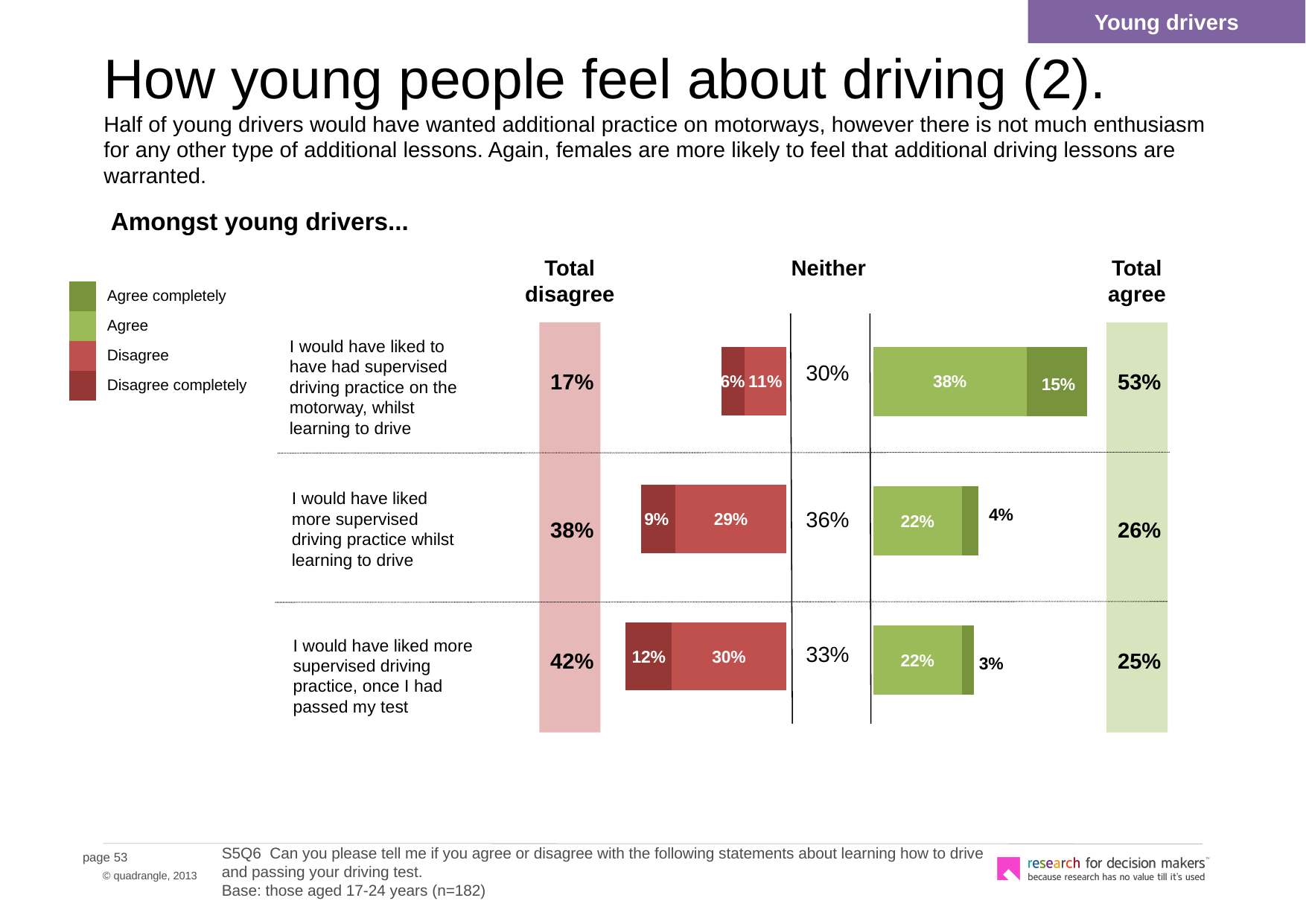

Young drivers
# How young people feel about driving (2). Half of young drivers would have wanted additional practice on motorways, however there is not much enthusiasm for any other type of additional lessons. Again, females are more likely to feel that additional driving lessons are warranted.
Amongst young drivers...
Total disagree
Neither
Total agree
|  | Agree completely |
| --- | --- |
|  | Agree |
|  | Disagree |
|  | Disagree completely |

### Chart

| Category | Better | Much better |
|---|---|---|
| Road rage | 0.3800000000000014 | 0.15000000000000024 |
| Courtesy of other drivers | 0.22 | 0.04000000000000002 |
| Driving standards | 0.22 | 0.030000000000000002 |

### Chart

| Category | (2) Worse | (1) Much worse |
|---|---|---|
| Road rage | 0.11 | 0.06000000000000003 |
| Courtesy of other drivers | 0.2900000000000003 | 0.09000000000000002 |
| Driving standards | 0.3000000000000003 | 0.12000000000000002 |

I would have liked to have had supervised driving practice on the motorway, whilst learning to drive
30%
17%
53%
I would have liked more supervised driving practice whilst learning to drive
36%
38%
26%
I would have liked more supervised driving practice, once I had passed my test
33%
42%
25%
S5Q6  Can you please tell me if you agree or disagree with the following statements about learning how to drive and passing your driving test.
Base: those aged 17-24 years (n=182)